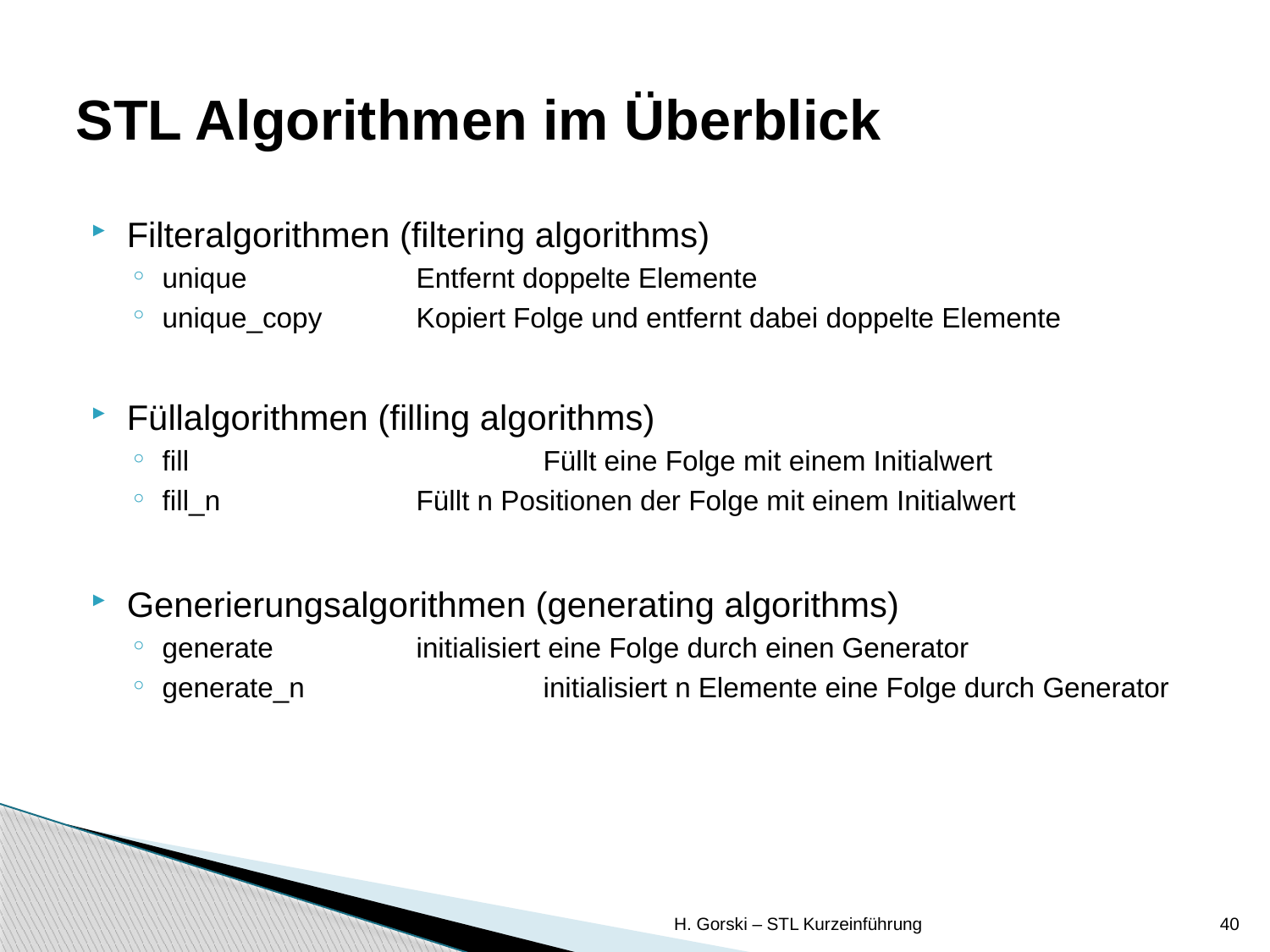

# STL Algorithmen im Überblick
Filteralgorithmen (filtering algorithms)
unique		Entfernt doppelte Elemente
unique_copy	Kopiert Folge und entfernt dabei doppelte Elemente

Füllalgorithmen (filling algorithms)
fill			Füllt eine Folge mit einem Initialwert
fill_n		Füllt n Positionen der Folge mit einem Initialwert

Generierungsalgorithmen (generating algorithms)
generate		initialisiert eine Folge durch einen Generator
generate_n		initialisiert n Elemente eine Folge durch Generator
H. Gorski – STL Kurzeinführung
40